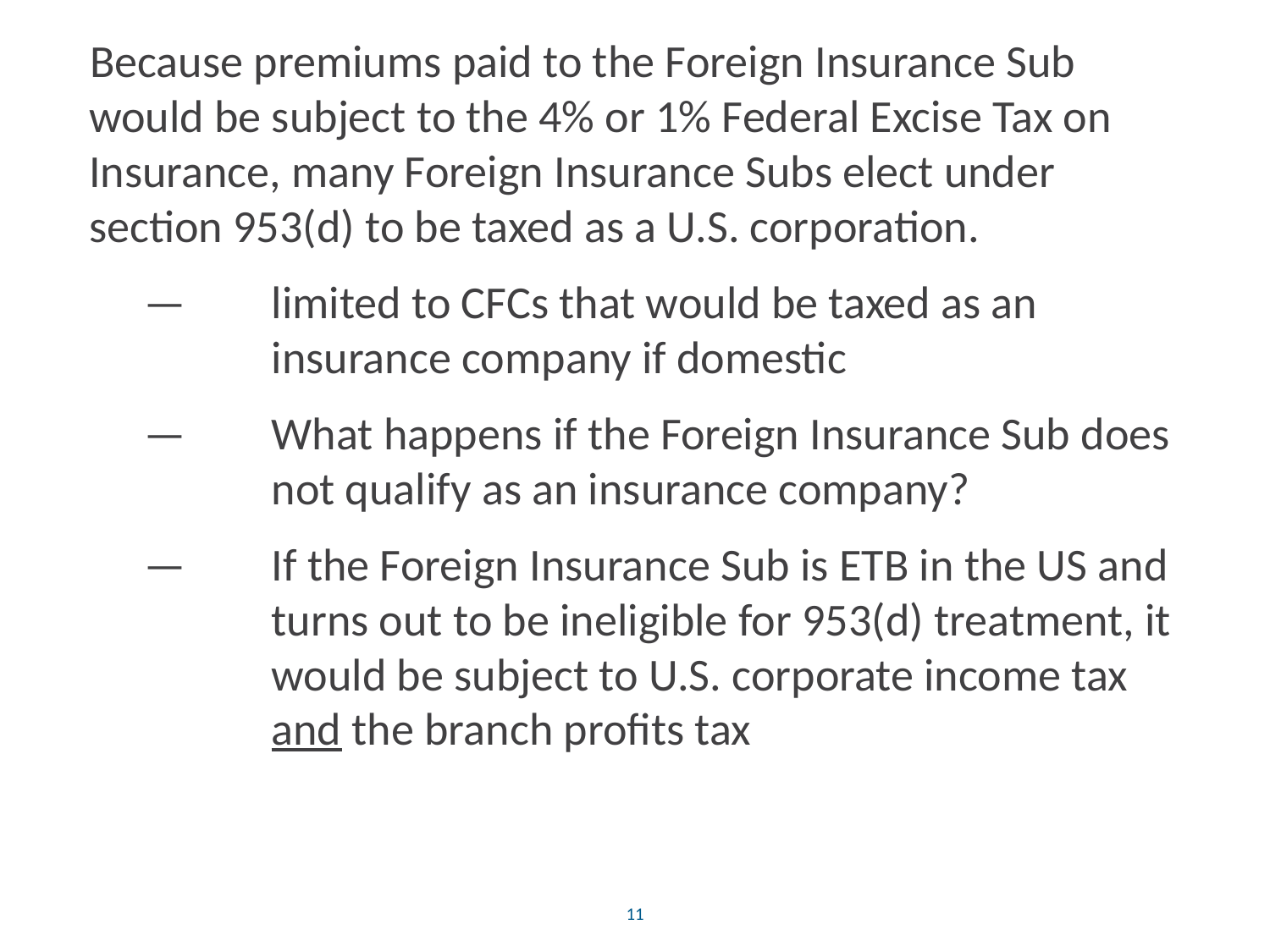

Because premiums paid to the Foreign Insurance Sub would be subject to the 4% or 1% Federal Excise Tax on Insurance, many Foreign Insurance Subs elect under section 953(d) to be taxed as a U.S. corporation.
—	limited to CFCs that would be taxed as an insurance company if domestic
—	What happens if the Foreign Insurance Sub does not qualify as an insurance company?
—	If the Foreign Insurance Sub is ETB in the US and turns out to be ineligible for 953(d) treatment, it would be subject to U.S. corporate income tax and the branch profits tax

11